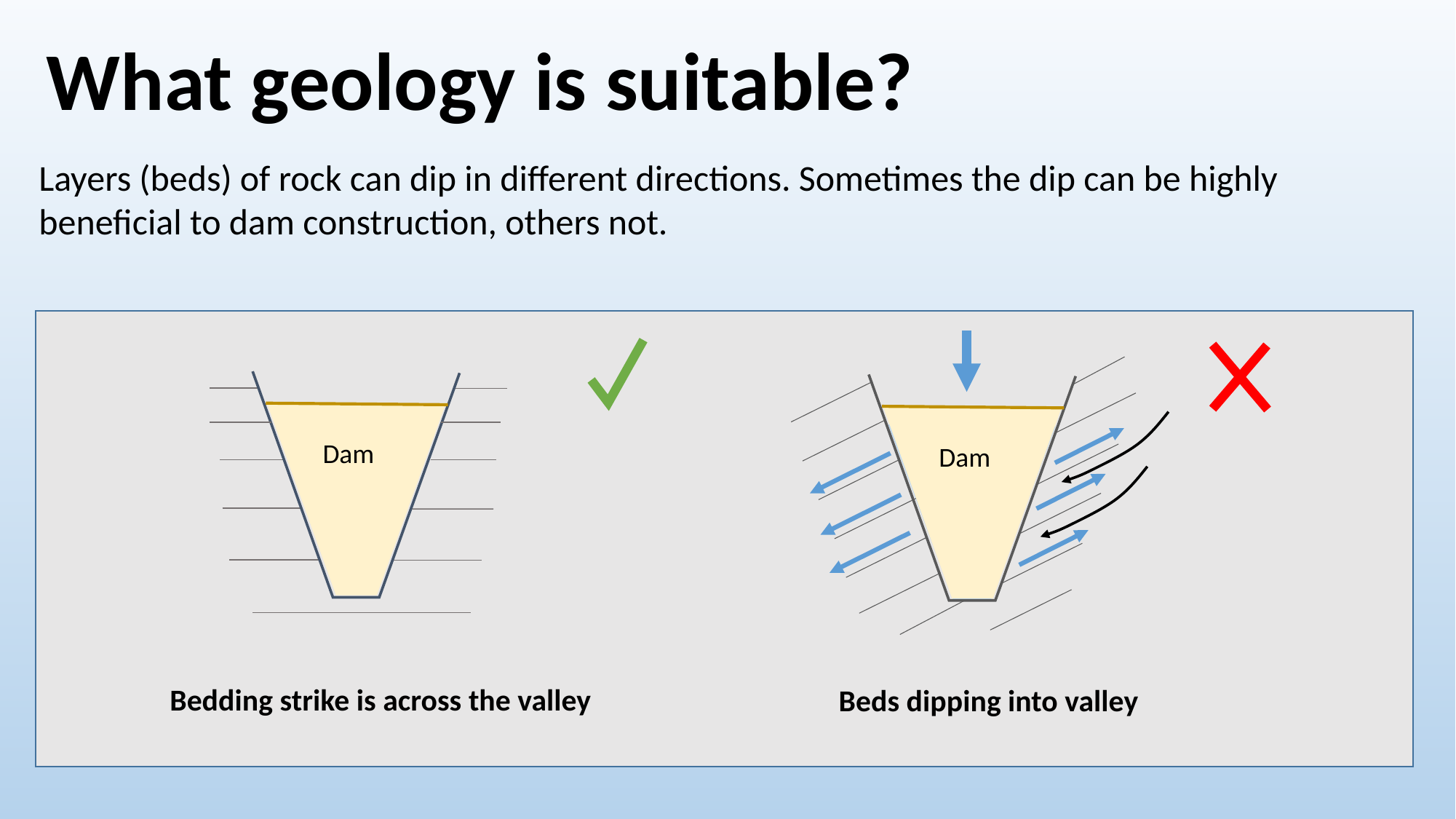

What geology is suitable?
Layers (beds) of rock can dip in different directions. Sometimes the dip can be highly beneficial to dam construction, others not.

Dam

Bedding strike is across the valley

Dam

Beds dipping into valley